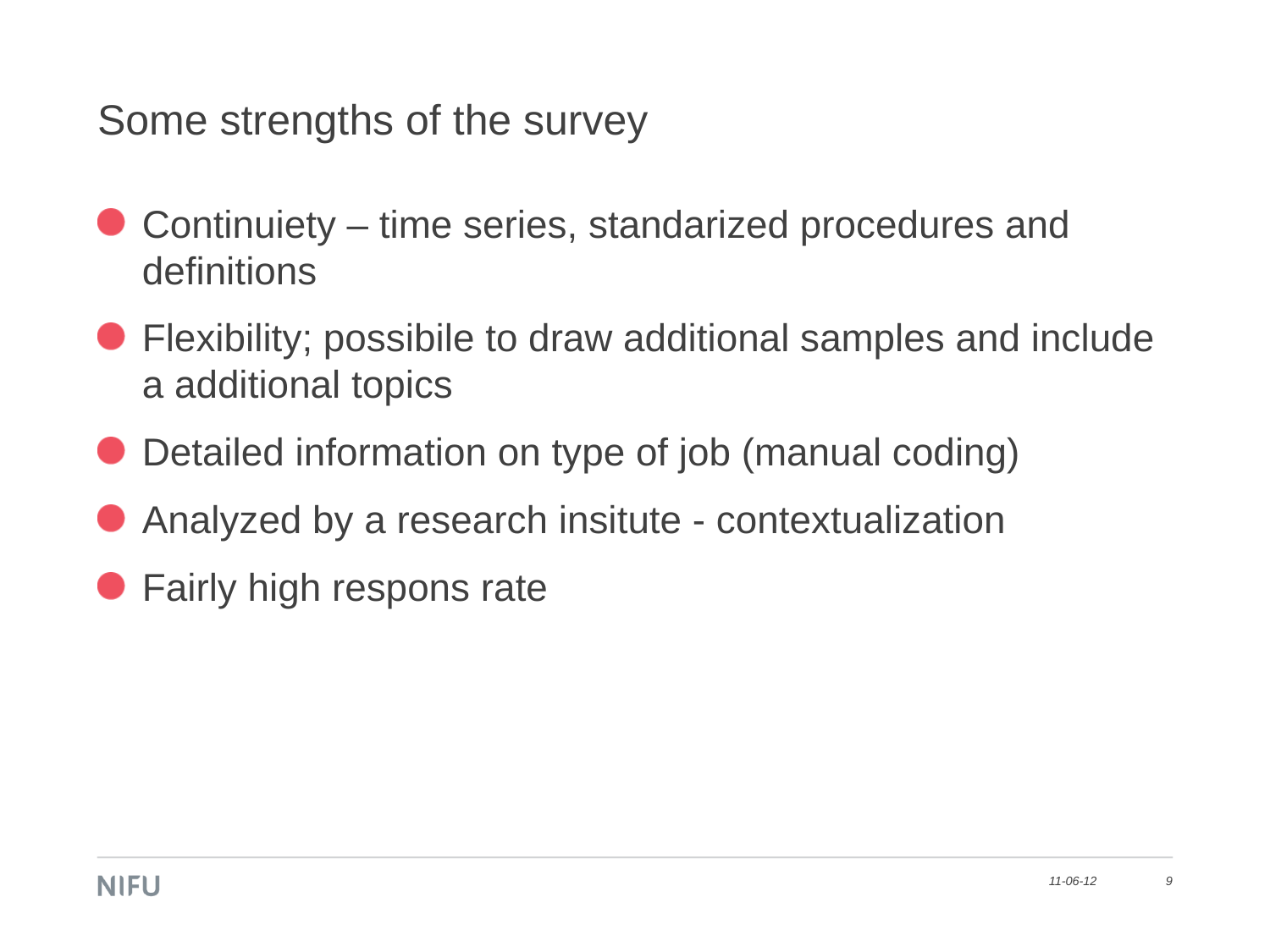

# Some strengths of the survey
Continuiety – time series, standarized procedures and definitions
Flexibility; possibile to draw additional samples and include a additional topics
Detailed information on type of job (manual coding)
Analyzed by a research insitute - contextualization
Fairly high respons rate

11-06-12
9